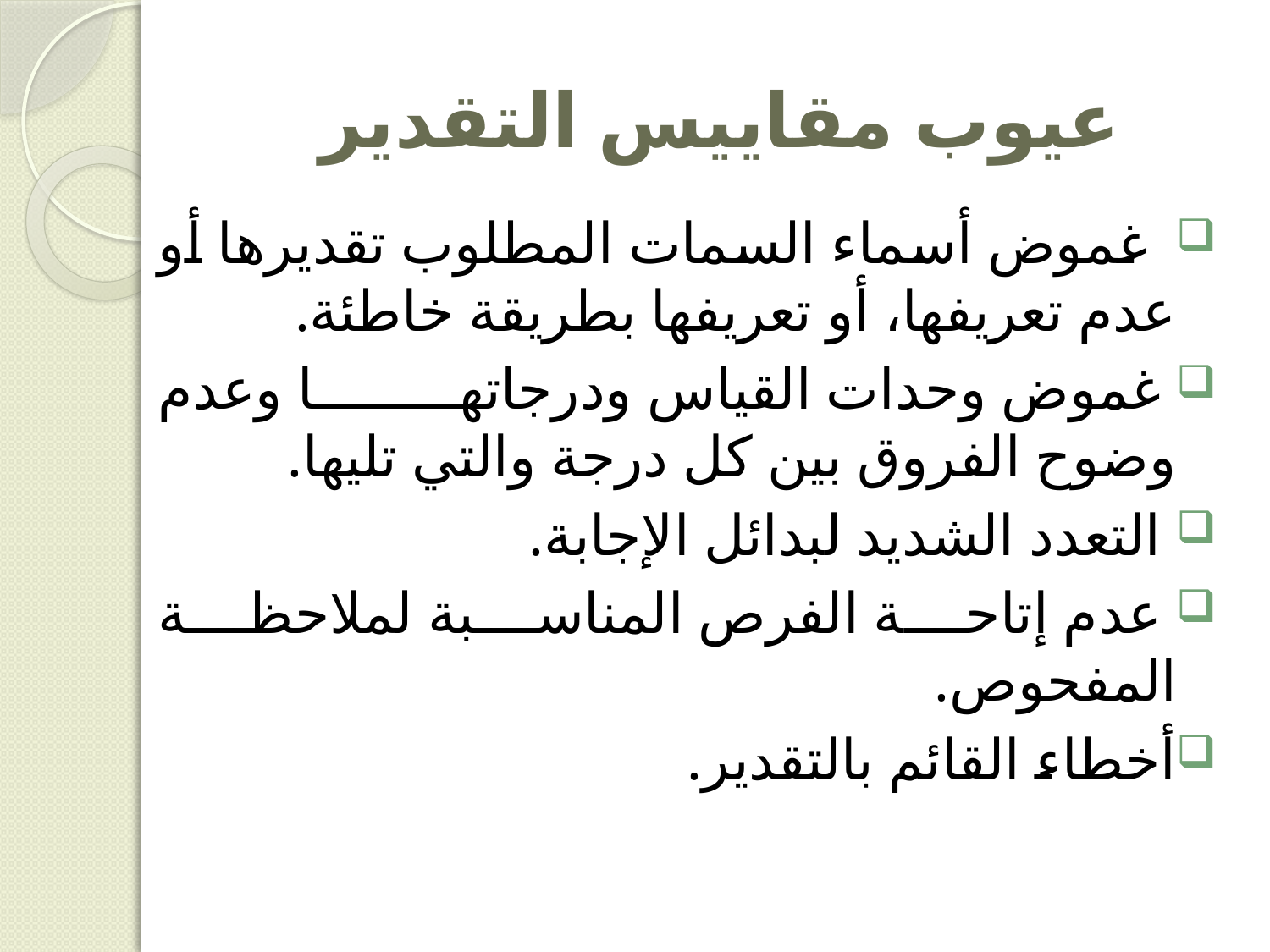

# عيوب مقاييس التقدير
  غموض أسماء السمات المطلوب تقديرها أو عدم تعريفها، أو تعريفها بطريقة خاطئة.
 غموض وحدات القياس ودرجاتها وعدم وضوح الفروق بين كل درجة والتي تليها.
 التعدد الشديد لبدائل الإجابة.
 عدم إتاحة الفرص المناسبة لملاحظة المفحوص.
أخطاء القائم بالتقدير.